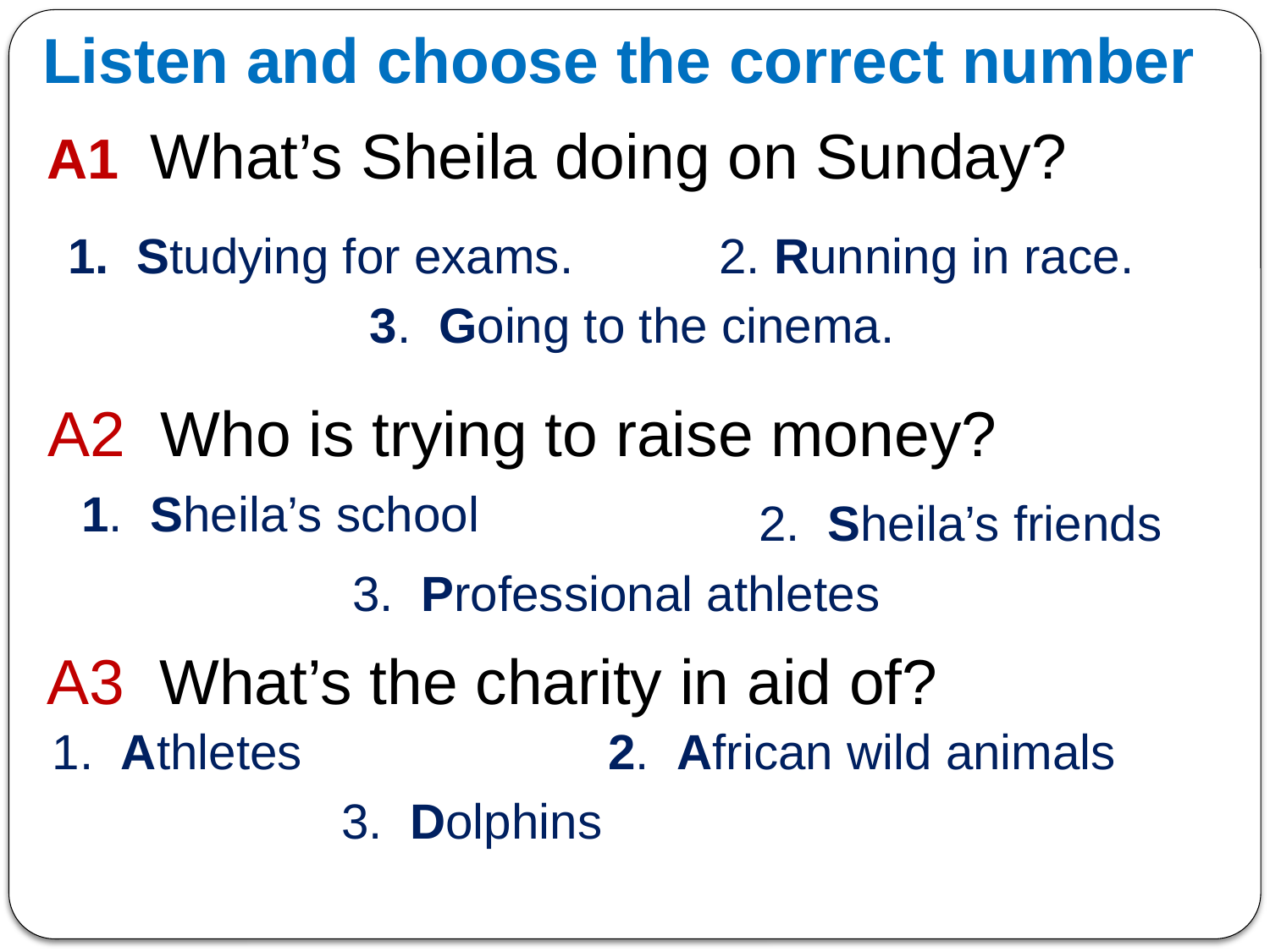

# Listen and choose the correct number
A1  What’s Sheila doing on Sunday?
1.  Studying for exams.
2. Running in race.
3.  Going to the cinema.
A2  Who is trying to raise money?
1.  Sheila’s school
2.  Sheila’s friends
3.  Professional athletes
A3  What’s the charity in aid of?
1.  Athletes
2.  African wild animals
3.  Dolphins